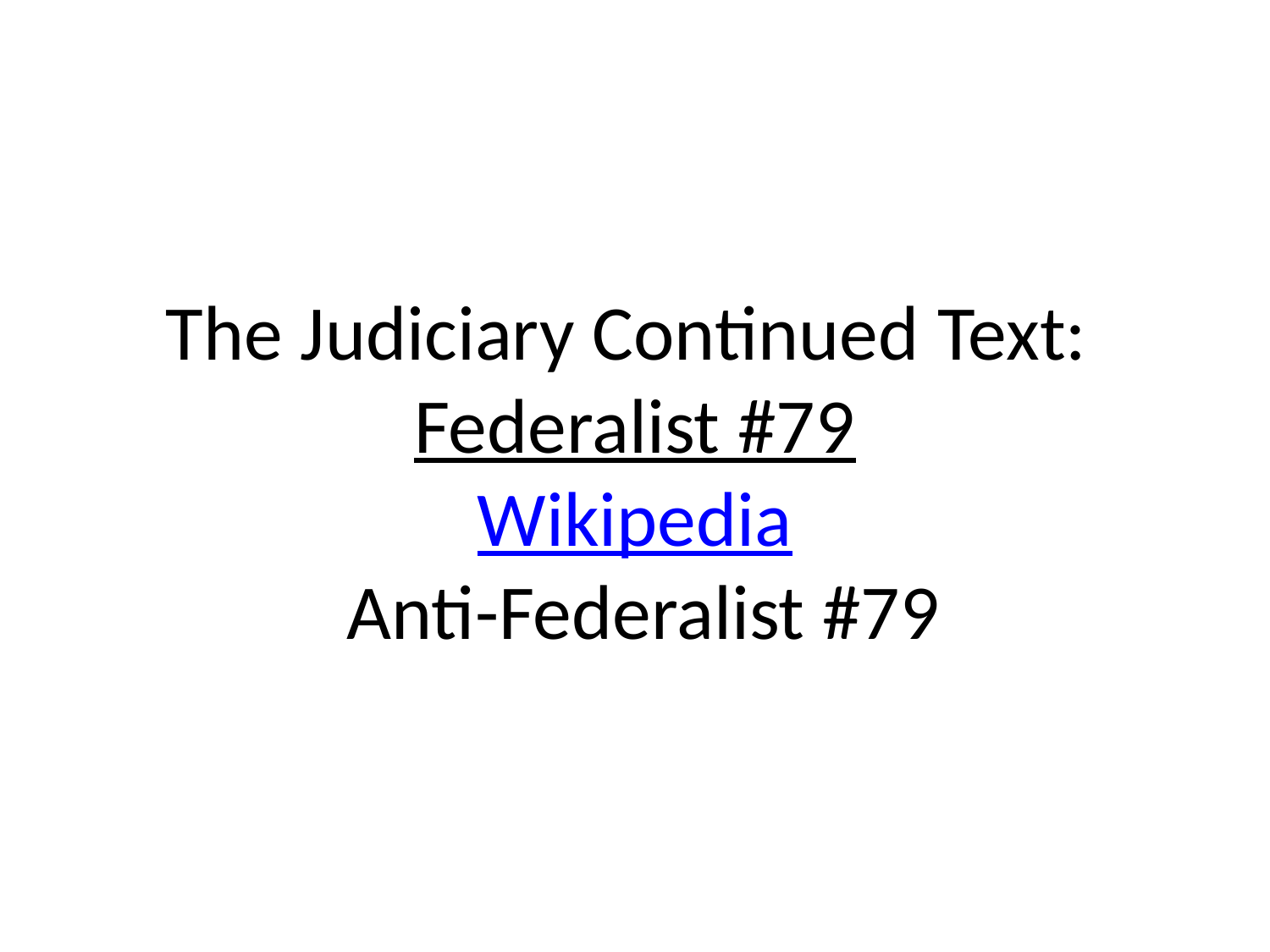

# The Judiciary Continued Text: Federalist #79 Wikipedia Anti-Federalist #79